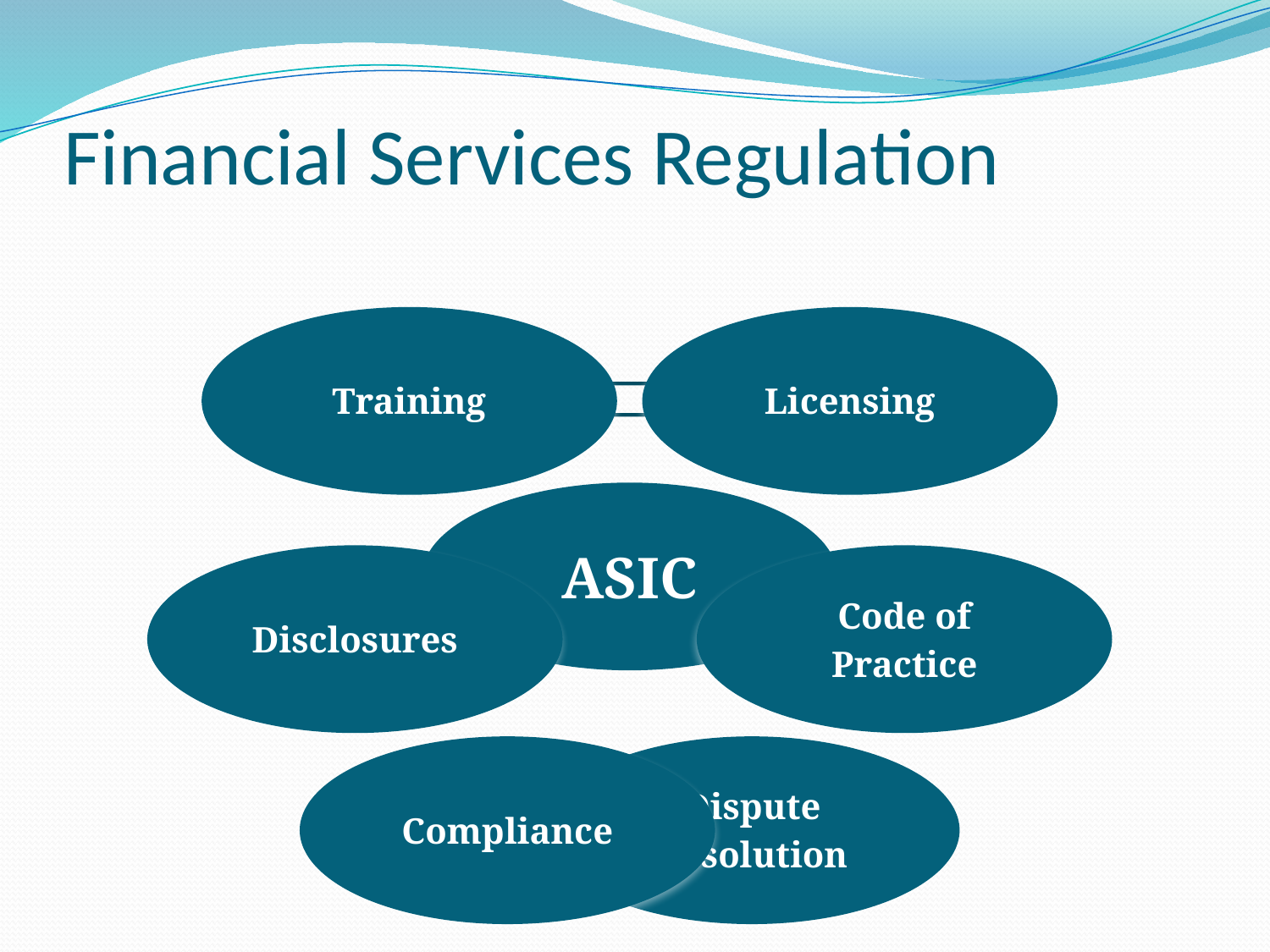

# Financial Services Regulation
ASIC
Licensing
Compliance
Disclosures
Training
Code of Practice
Dispute Resolution